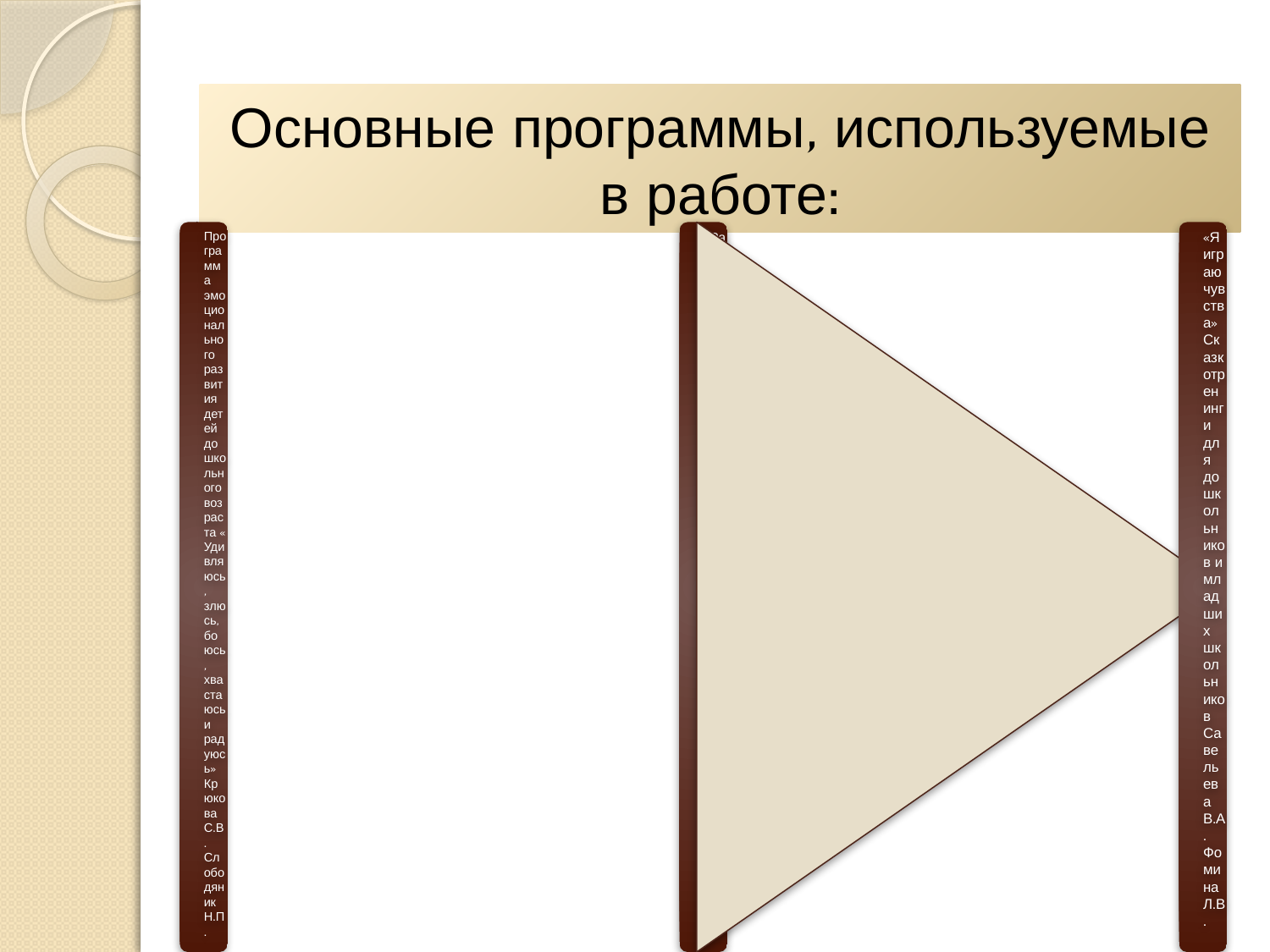

# Основные программы, используемые в работе:
Программа эмоционального развития детей дошкольного возраста « Удивляюсь, злюсь, боюсь, хвастаюсь и радуюсь»
Крюкова С.В.
Слободяник Н.П.
«Развитие и коррекция с использованием цвета эмоционального мира детей старшего дошкольного возраста»
Сидорова И.В.
«Я играю чувства»
Сказкотренинги для дошкольников и младших школьников
Савельева В.А.
Фомина Л.В.